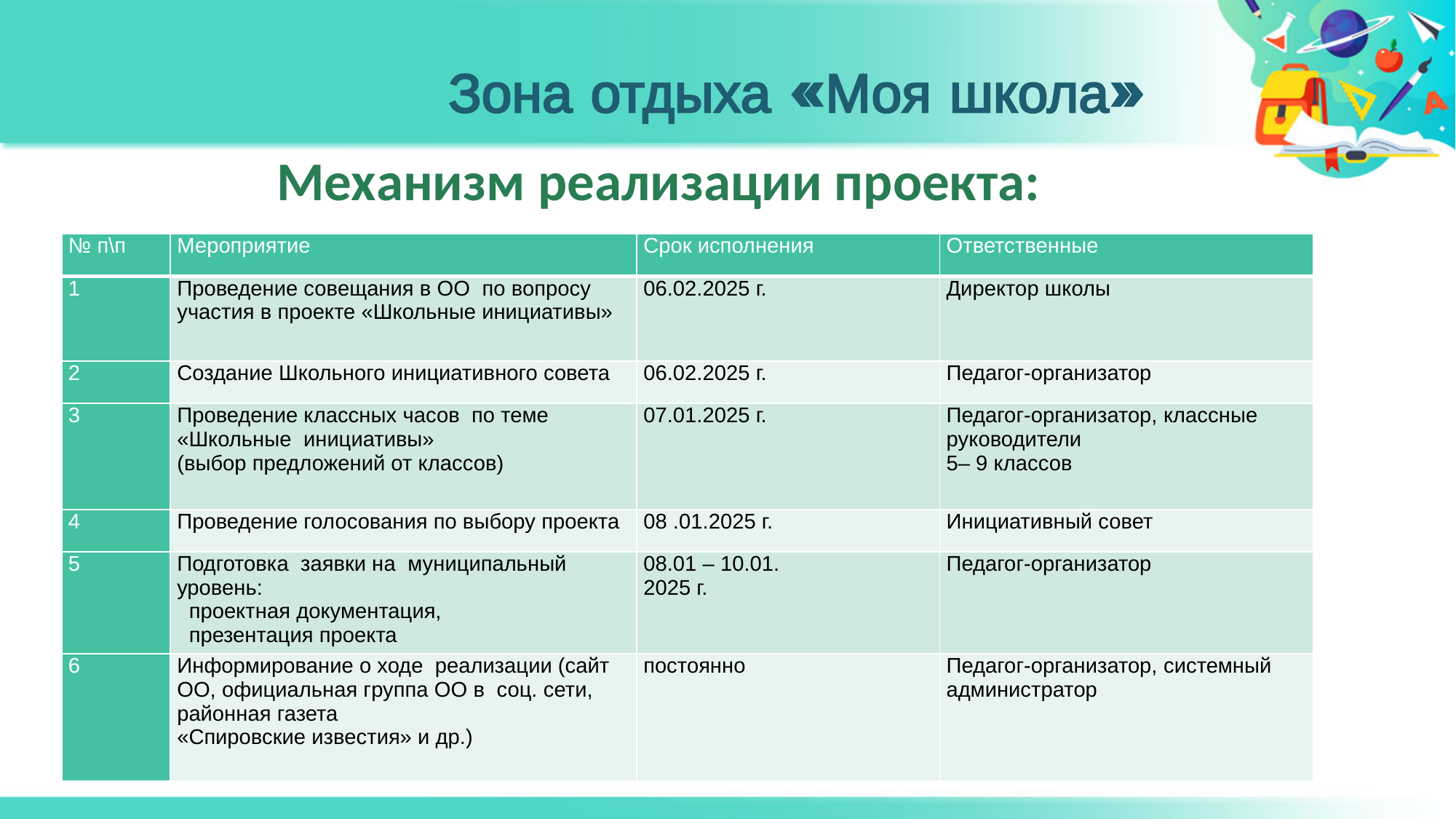

# Зона отдыха «Моя школа»
Механизм реализации проекта:
| № п\п | Мероприятие | Срок исполнения | Ответственные |
| --- | --- | --- | --- |
| 1 | Проведение совещания в ОО по вопросу участия в проекте «Школьные инициативы» | 06.02.2025 г. | Директор школы |
| 2 | Создание Школьного инициативного совета | 06.02.2025 г. | Педагог-организатор |
| 3 | Проведение классных часов по теме «Школьные инициативы» (выбор предложений от классов) | 07.01.2025 г. | Педагог-организатор, классные руководители 5– 9 классов |
| 4 | Проведение голосования по выбору проекта | 08 .01.2025 г. | Инициативный совет |
| 5 | Подготовка заявки на муниципальный уровень: проектная документация, презентация проекта | 08.01 – 10.01. 2025 г. | Педагог-организатор |
| 6 | Информирование о ходе реализации (сайт ОО, официальная группа ОО в соц. сети, районная газета «Спировские известия» и др.) | постоянно | Педагог-организатор, системный администратор |